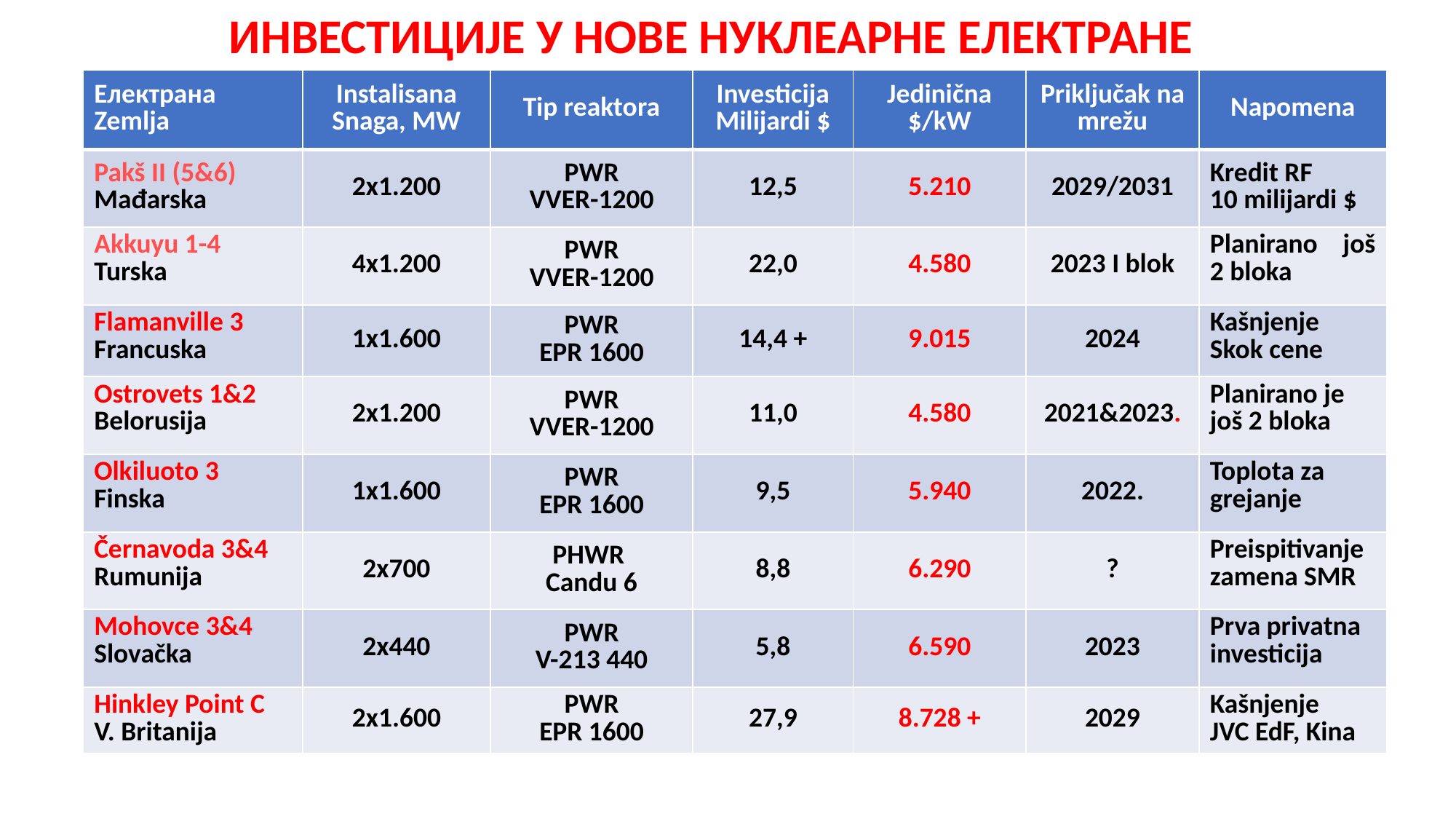

ИНВЕСТИЦИЈЕ У НОВЕ НУКЛЕАРНЕ ЕЛЕКТРАНЕ
| Електрана Zemlja | Instalisana Snaga, MW | Tip reaktora | Investicija Milijardi $ | Jedinična $/kW | Priključak na mrežu | Napomena |
| --- | --- | --- | --- | --- | --- | --- |
| Pakš II (5&6) Mađarska | 2x1.200 | PWR VVER-1200 | 12,5 | 5.210 | 2029/2031 | Kredit RF 10 milijardi $ |
| Akkuyu 1-4 Turska | 4x1.200 | PWR VVER-1200 | 22,0 | 4.580 | 2023 I blok | Planirano još 2 bloka |
| Flamanville 3 Francuska | 1x1.600 | PWR EPR 1600 | 14,4 + | 9.015 | 2024 | Kašnjenje Skok cene |
| Ostrovets 1&2 Belorusija | 2x1.200 | PWR VVER-1200 | 11,0 | 4.580 | 2021&2023. | Planirano je još 2 bloka |
| Olkiluoto 3 Finska | 1x1.600 | PWR EPR 1600 | 9,5 | 5.940 | 2022. | Toplota za grejanje |
| Černavoda 3&4 Rumunija | 2x700 | PHWR Candu 6 | 8,8 | 6.290 | ? | Preispitivanje zamena SMR |
| Mohovce 3&4 Slovačka | 2x440 | PWR V-213 440 | 5,8 | 6.590 | 2023 | Prva privatna investicija |
| Hinkley Point C V. Britanija | 2x1.600 | PWR EPR 1600 | 27,9 | 8.728 + | 2029 | Kašnjenje JVC EdF, Kina |